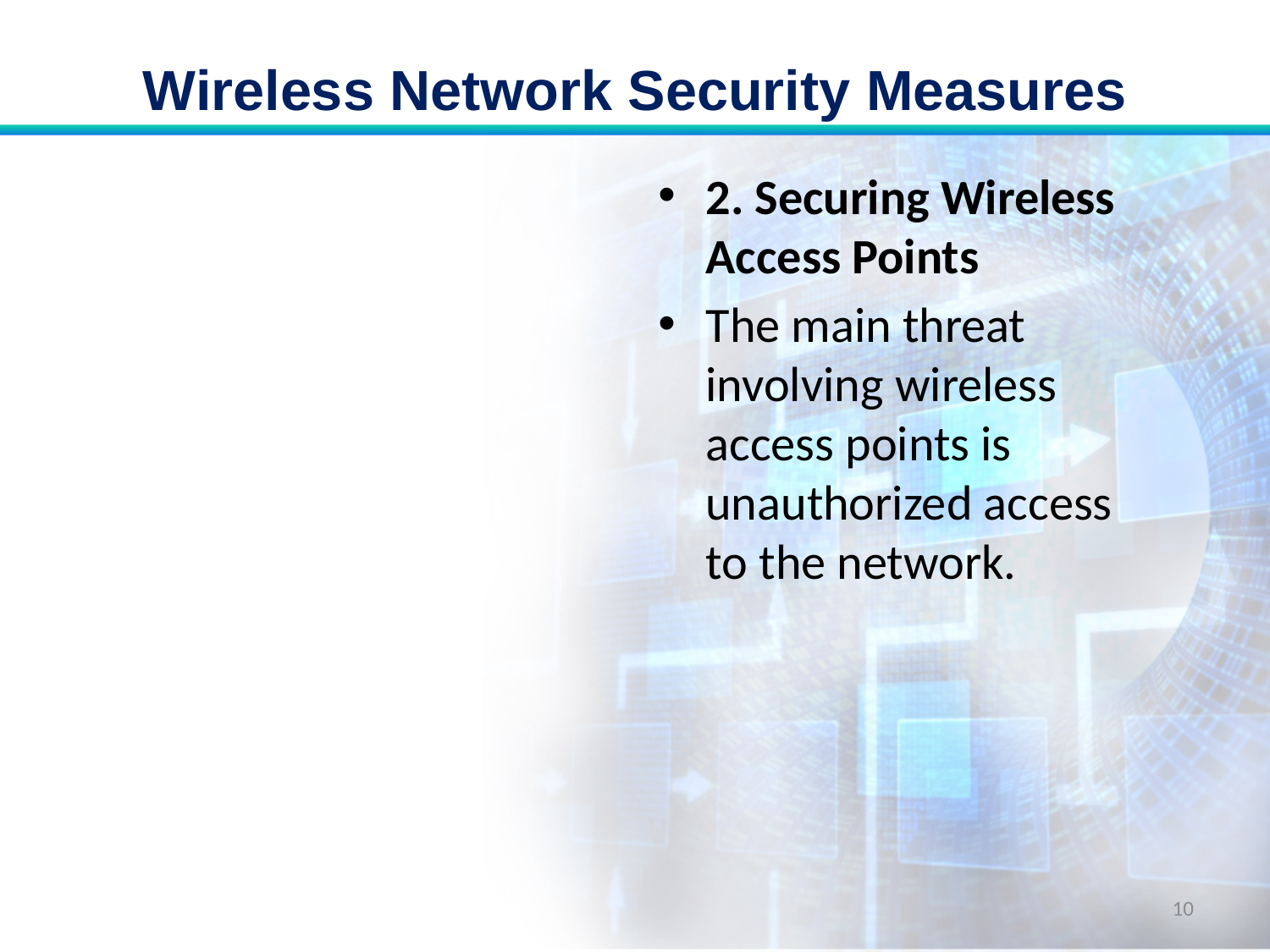

# Wireless Network Security Measures
2. Securing Wireless Access Points
The main threat involving wireless access points is unauthorized access to the network.

10